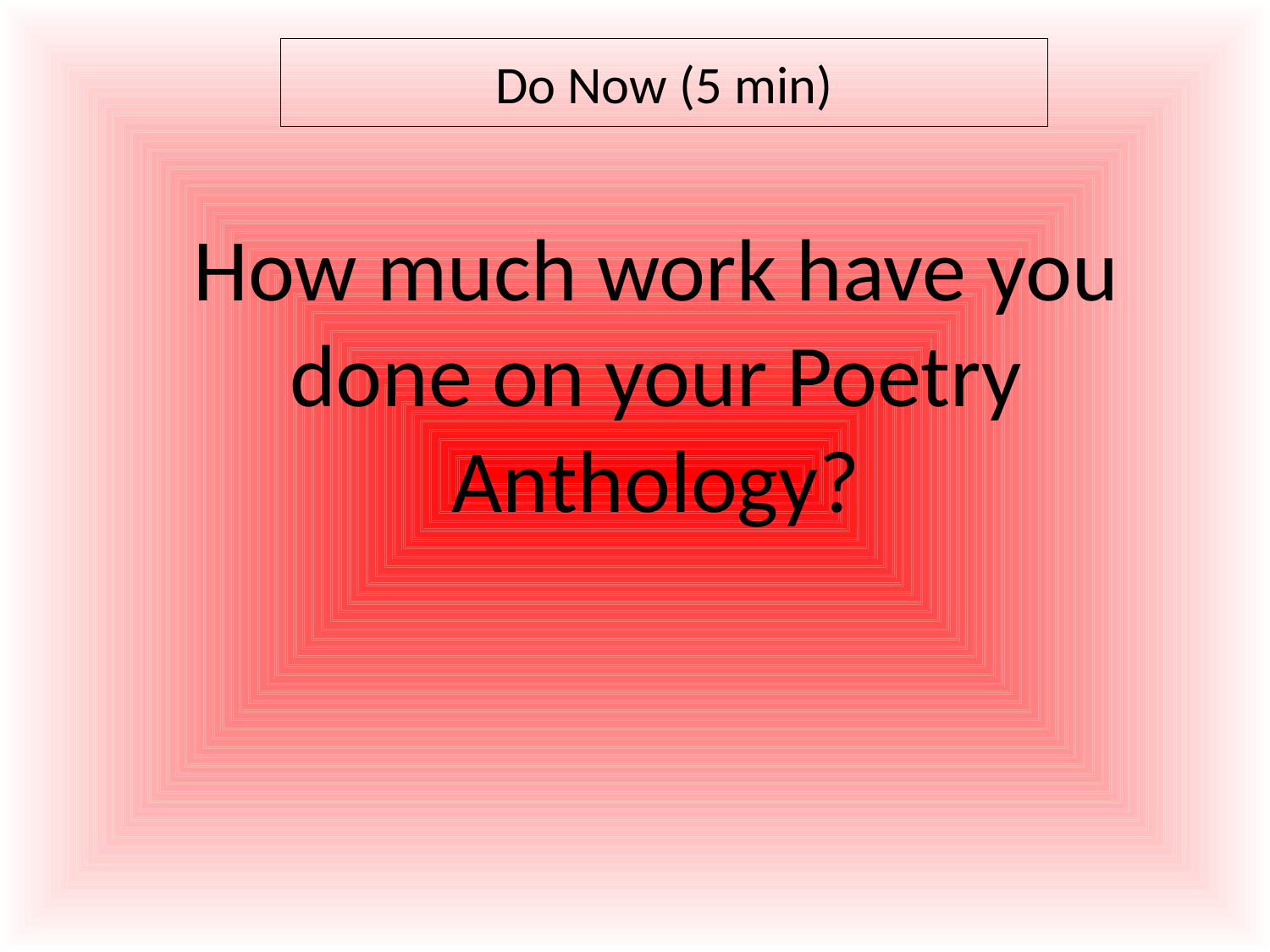

Do Now (5 min)
How much work have you done on your Poetry Anthology?